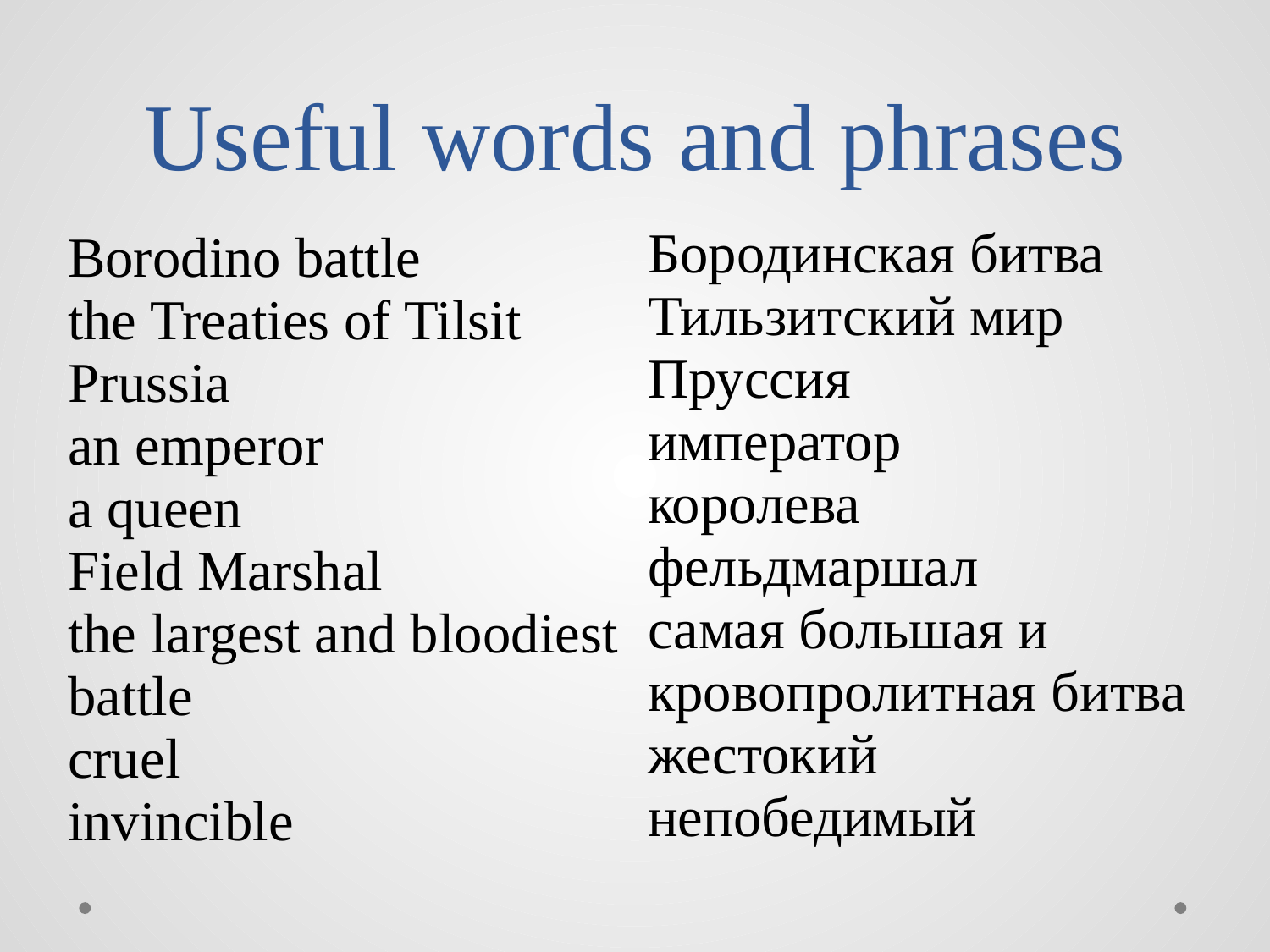

# Useful words and phrases
| Бородинская битва Тильзитский мир Пруссия император королева фельдмаршал самая большая и кровопролитная битва жестокий непобедимый |
| --- |
| Borodino battle the Treaties of Tilsit Prussia an emperor a queen Field Marshal the largest and bloodiest battle cruel invincible |
| --- |